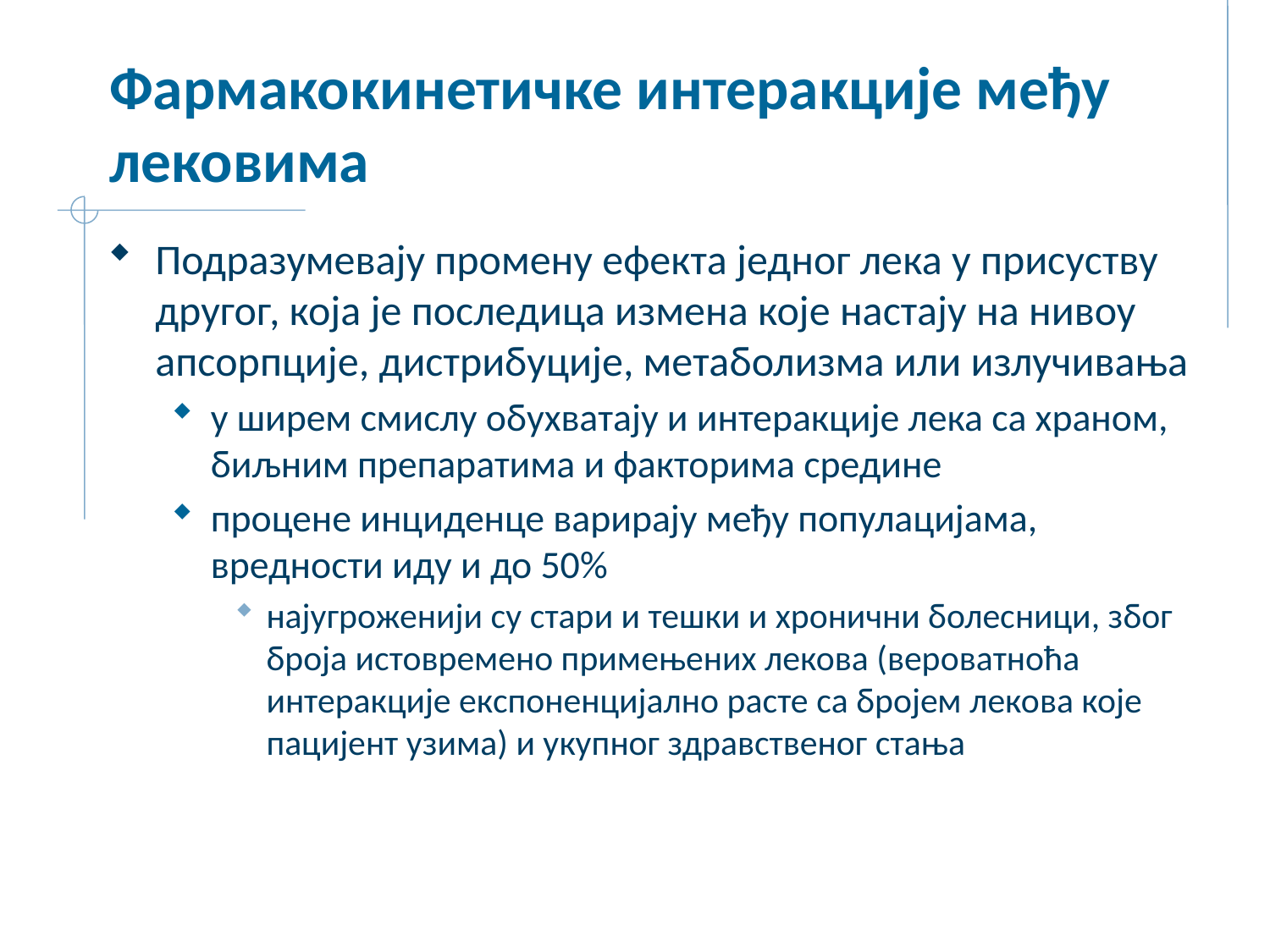

# Фармакокинетичке интеракције међу лековима
Подразумевају промену ефекта једног лека у присуству другог, која је последица измена које настају на нивоу апсорпције, дистрибуције, метаболизма или излучивања
у ширем смислу обухватају и интеракције лека са храном, биљним препаратима и факторима средине
процене инциденце варирају међу популацијама, вредности иду и до 50%
најугроженији су стари и тешки и хронични болесници, због броја истовремено примењених лекова (вероватноћа интеракције експоненцијално расте са бројем лекова које пацијент узима) и укупног здравственог стања